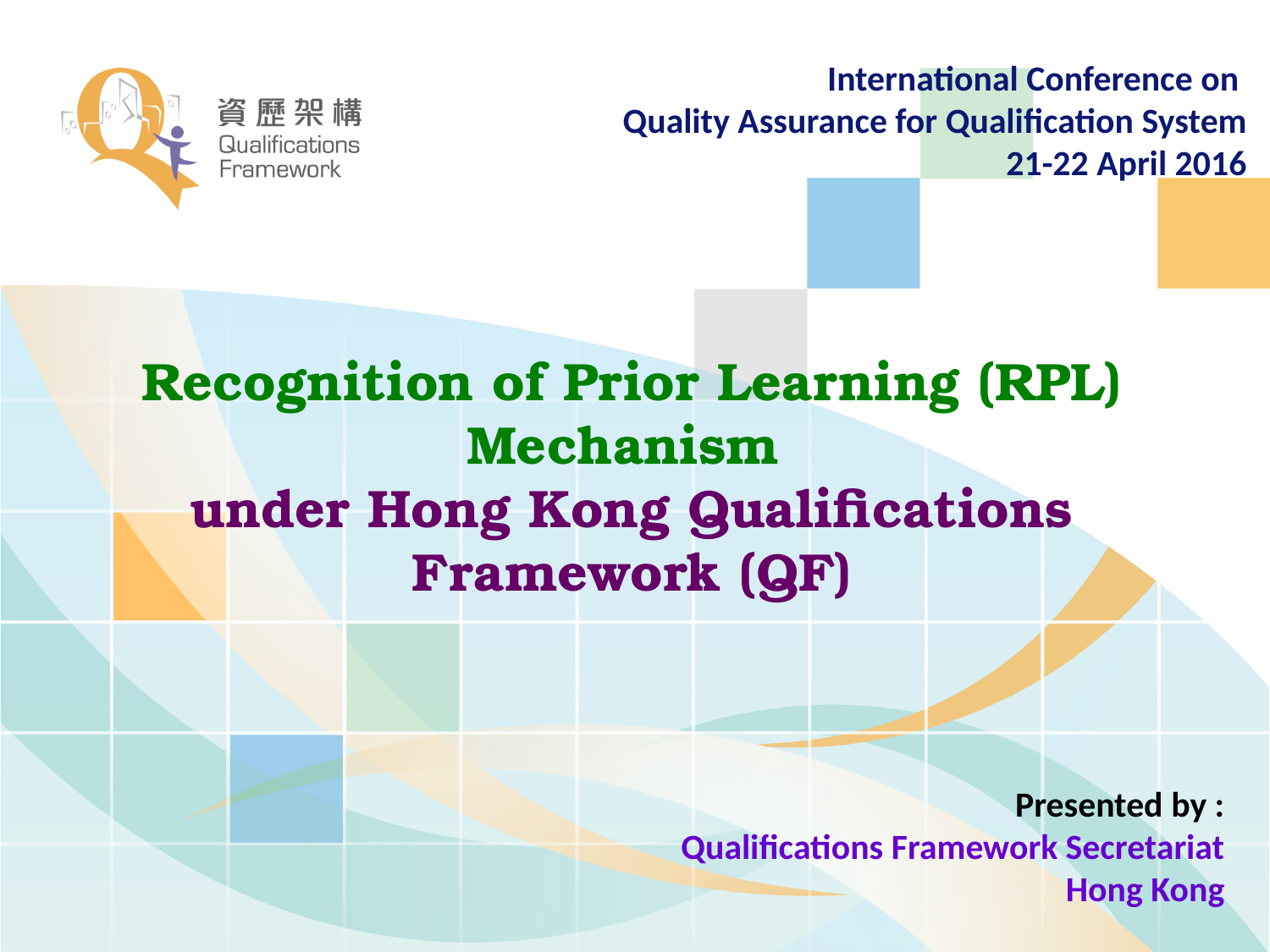

International Conference on
Quality Assurance for Qualification System
21-22 April 2016

Recognition of Prior Learning (RPL) Mechanism
under Hong Kong Qualifications Framework (QF)
# Presented by : Qualifications Framework Secretariat Hong Kong